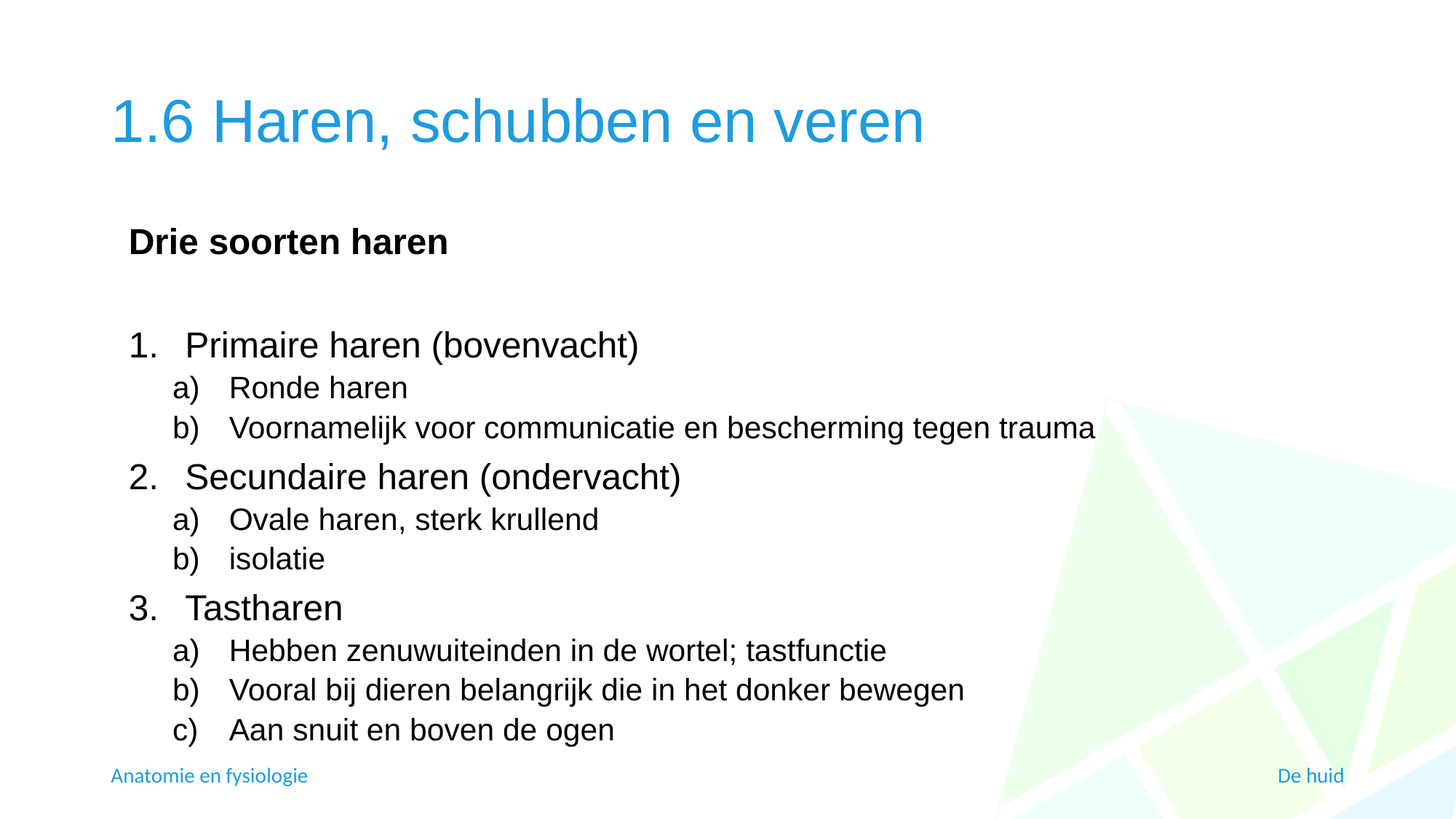

# 1.6 Haren, schubben en veren
Drie soorten haren

Primaire haren (bovenvacht)
Ronde haren
Voornamelijk voor communicatie en bescherming tegen trauma
Secundaire haren (ondervacht)
Ovale haren, sterk krullend
isolatie
Tastharen
Hebben zenuwuiteinden in de wortel; tastfunctie
Vooral bij dieren belangrijk die in het donker bewegen
Aan snuit en boven de ogen
Anatomie en fysiologie
De huid